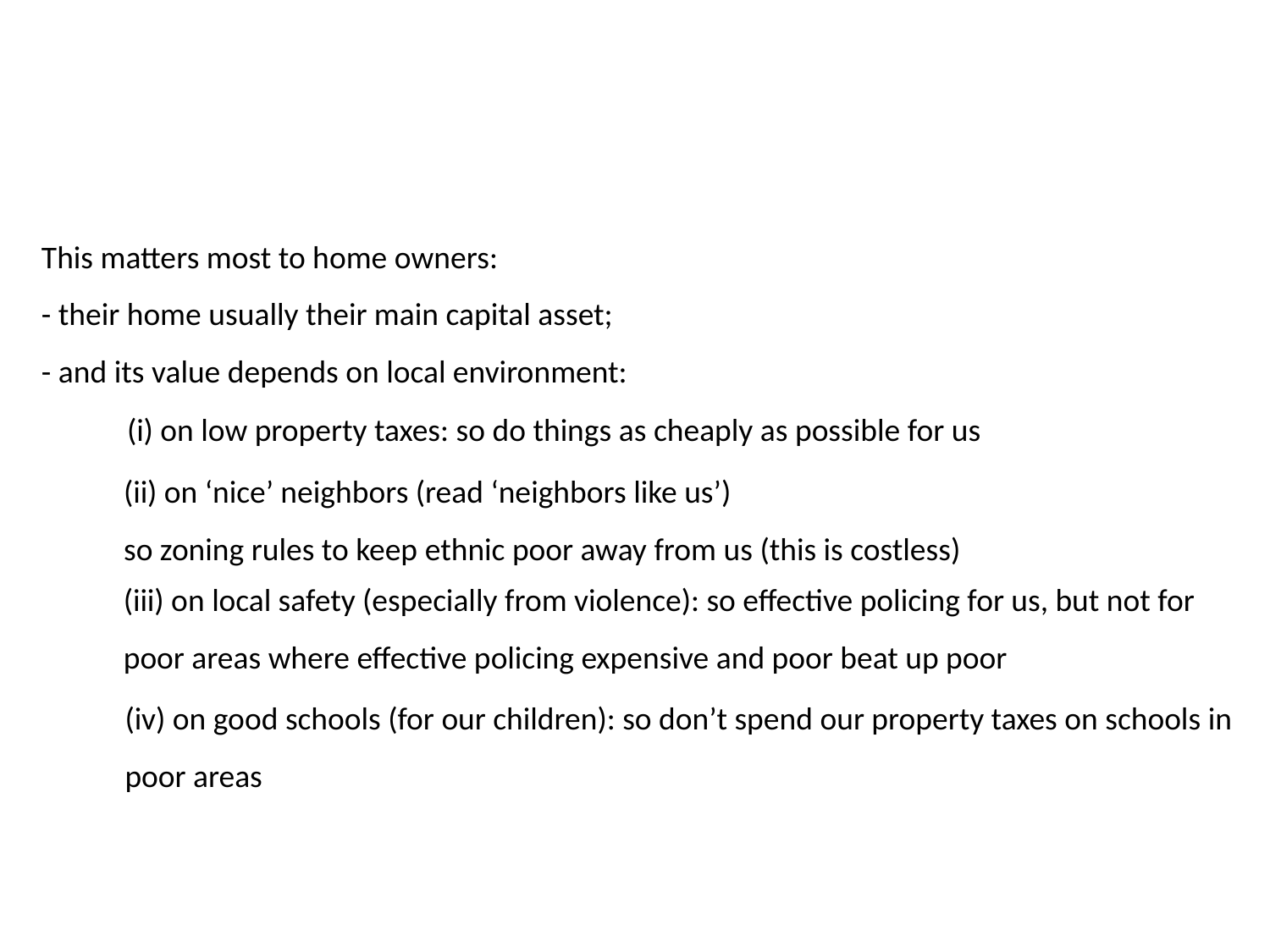

This matters most to home owners:
- their home usually their main capital asset;
- and its value depends on local environment:
(i) on low property taxes: so do things as cheaply as possible for us
(ii) on ‘nice’ neighbors (read ‘neighbors like us’)
so zoning rules to keep ethnic poor away from us (this is costless)
(iii) on local safety (especially from violence): so effective policing for us, but not for poor areas where effective policing expensive and poor beat up poor
(iv) on good schools (for our children): so don’t spend our property taxes on schools in poor areas